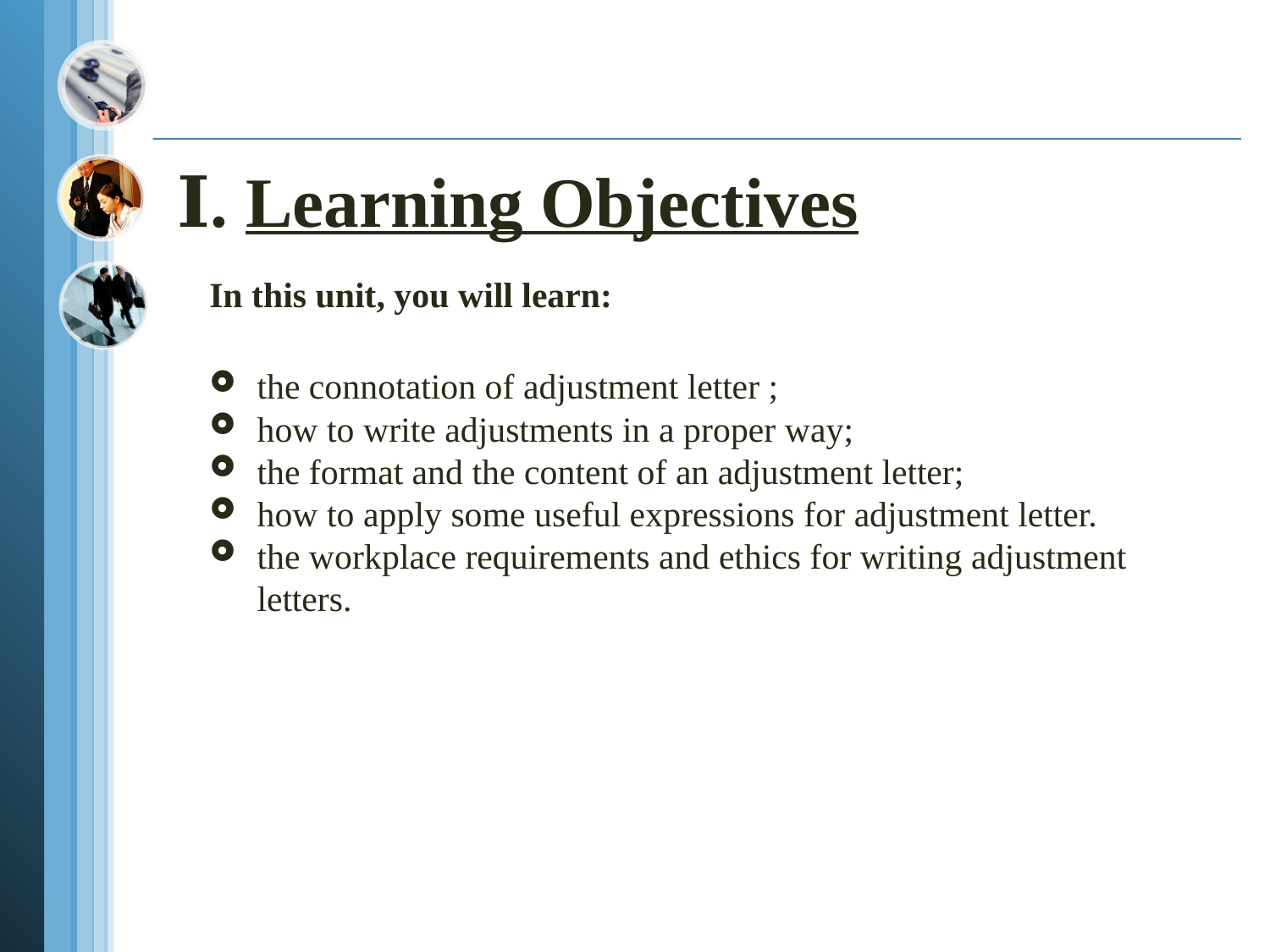

# Ⅰ. Learning Objectives
In this unit, you will learn:

the connotation of adjustment letter ;
how to write adjustments in a proper way;
the format and the content of an adjustment letter;
how to apply some useful expressions for adjustment letter.
the workplace requirements and ethics for writing adjustment letters.